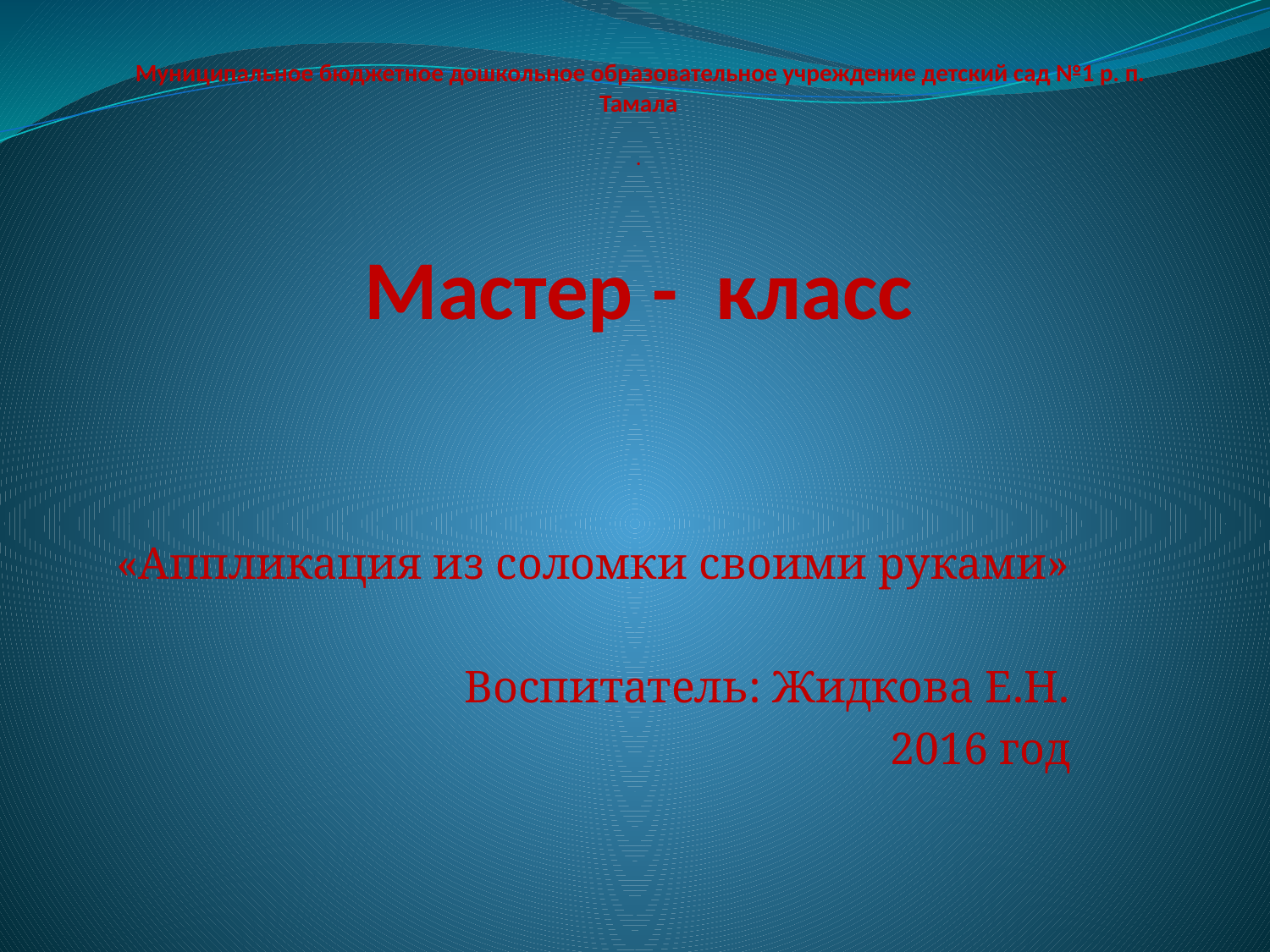

# Муниципальное бюджетное дошкольное образовательное учреждение детский сад №1 р. п. Тамала . Мастер -  класс

«Аппликация из соломки своими руками»

Воспитатель: Жидкова Е.Н.
      2016 год